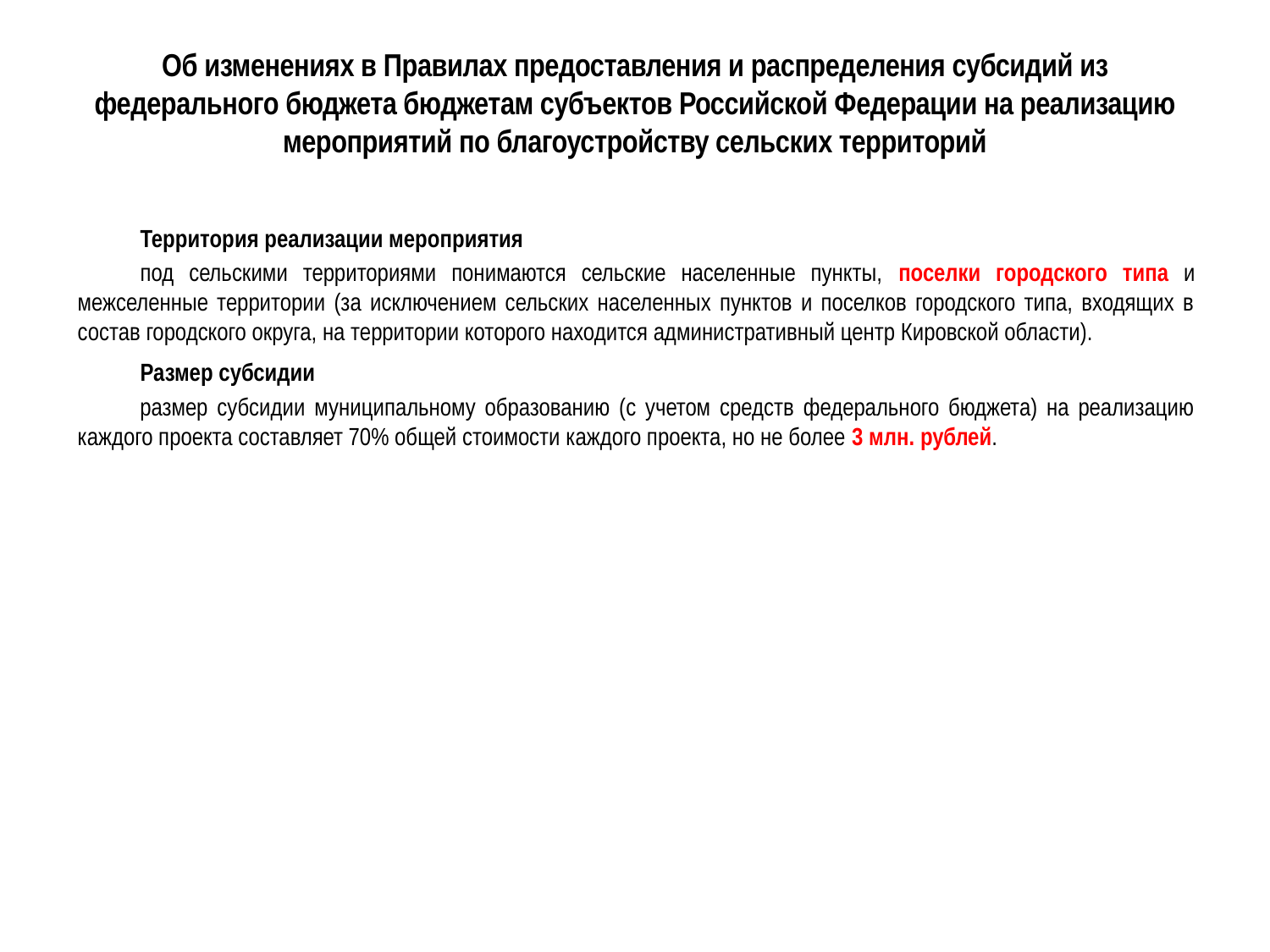

# Об изменениях в Правилах предоставления и распределения субсидий из федерального бюджета бюджетам субъектов Российской Федерации на реализацию мероприятий по благоустройству сельских территорий
Территория реализации мероприятия
под сельскими территориями понимаются сельские населенные пункты, поселки городского типа и межселенные территории (за исключением сельских населенных пунктов и поселков городского типа, входящих в состав городского округа, на территории которого находится административный центр Кировской области).
Размер субсидии
размер субсидии муниципальному образованию (с учетом средств федерального бюджета) на реализацию каждого проекта составляет 70% общей стоимости каждого проекта, но не более 3 млн. рублей.